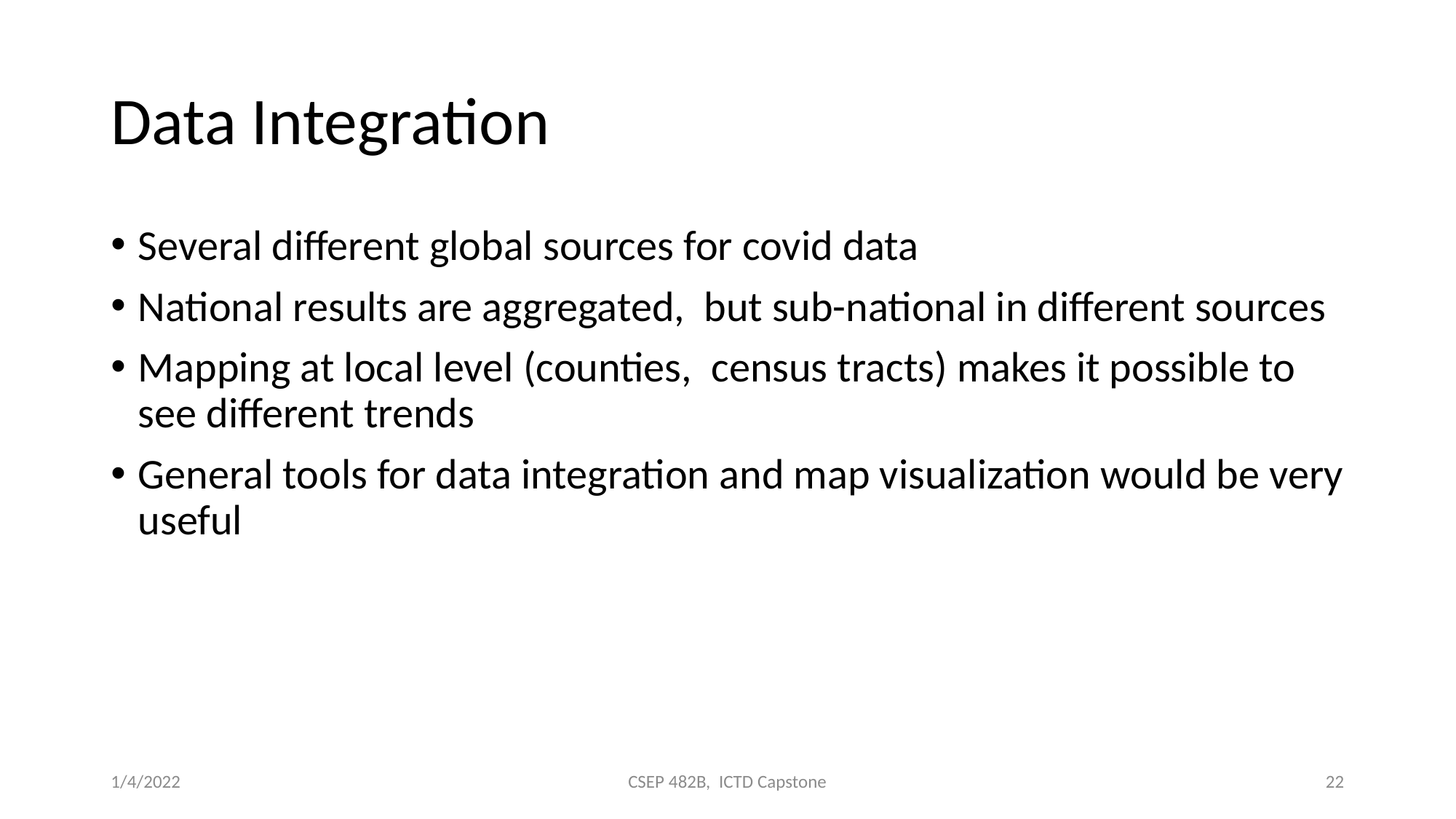

# Data Integration
Several different global sources for covid data
National results are aggregated,  but sub-national in different sources
Mapping at local level (counties,  census tracts) makes it possible to see different trends
General tools for data integration and map visualization would be very useful

1/4/2022
CSEP 482B,  ICTD Capstone
22